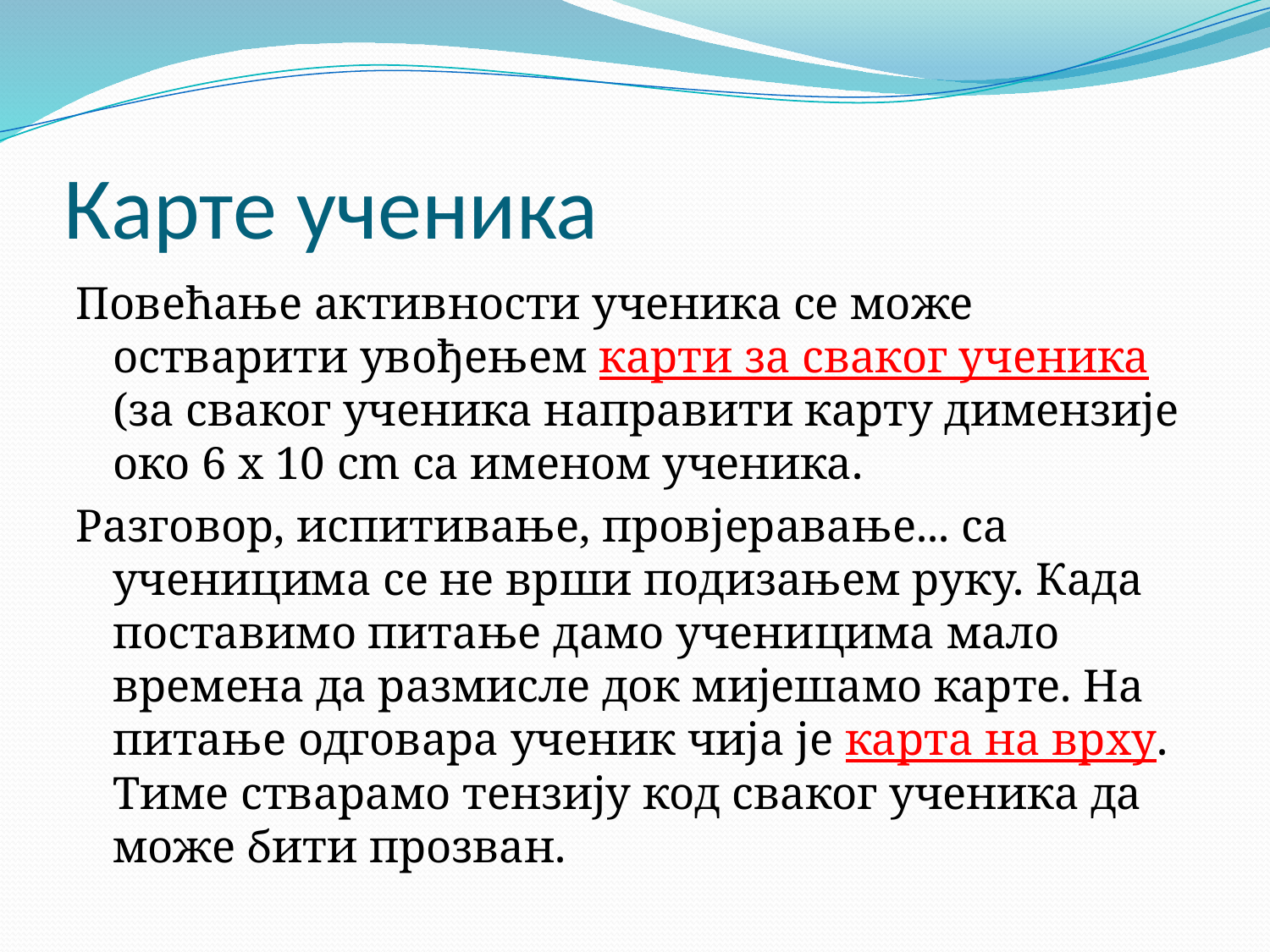

# Карте ученика
Повећање активности ученика се може остварити увођењем карти за сваког ученика (за сваког ученика направити карту димензије око 6 х 10 cm са именом ученика.
Разговор, испитивање, провјеравање... са ученицима се не врши подизањем руку. Када поставимо питање дамо ученицима мало времена да размисле док мијешамо карте. На питање одговара ученик чија је карта на врху. Тиме стварамо тензију код сваког ученика да може бити прозван.